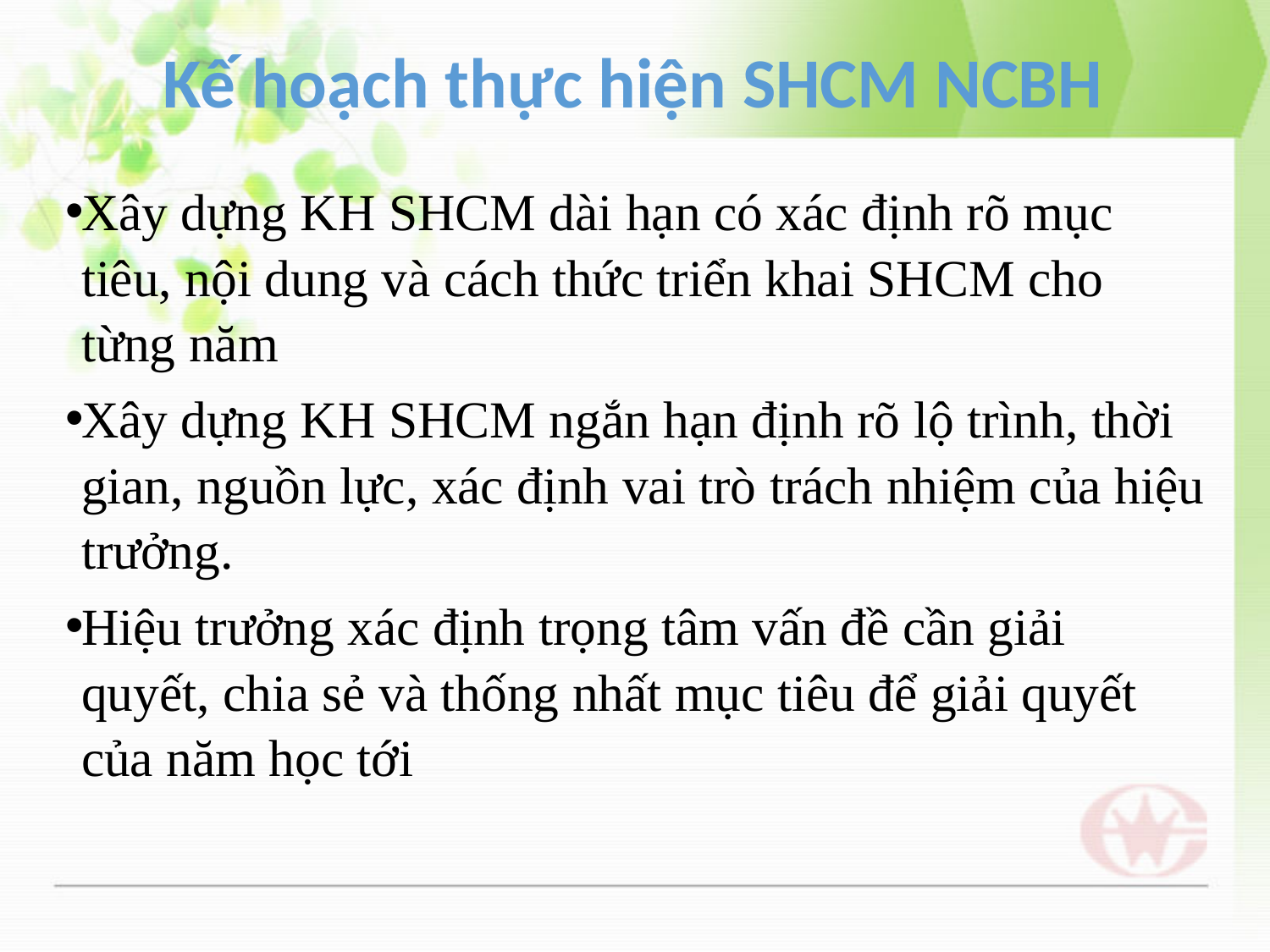

Kế hoạch thực hiện SHCM NCBH
Xây dựng KH SHCM dài hạn có xác định rõ mục tiêu, nội dung và cách thức triển khai SHCM cho từng năm
Xây dựng KH SHCM ngắn hạn định rõ lộ trình, thời gian, nguồn lực, xác định vai trò trách nhiệm của hiệu trưởng.
Hiệu trưởng xác định trọng tâm vấn đề cần giải quyết, chia sẻ và thống nhất mục tiêu để giải quyết của năm học tới